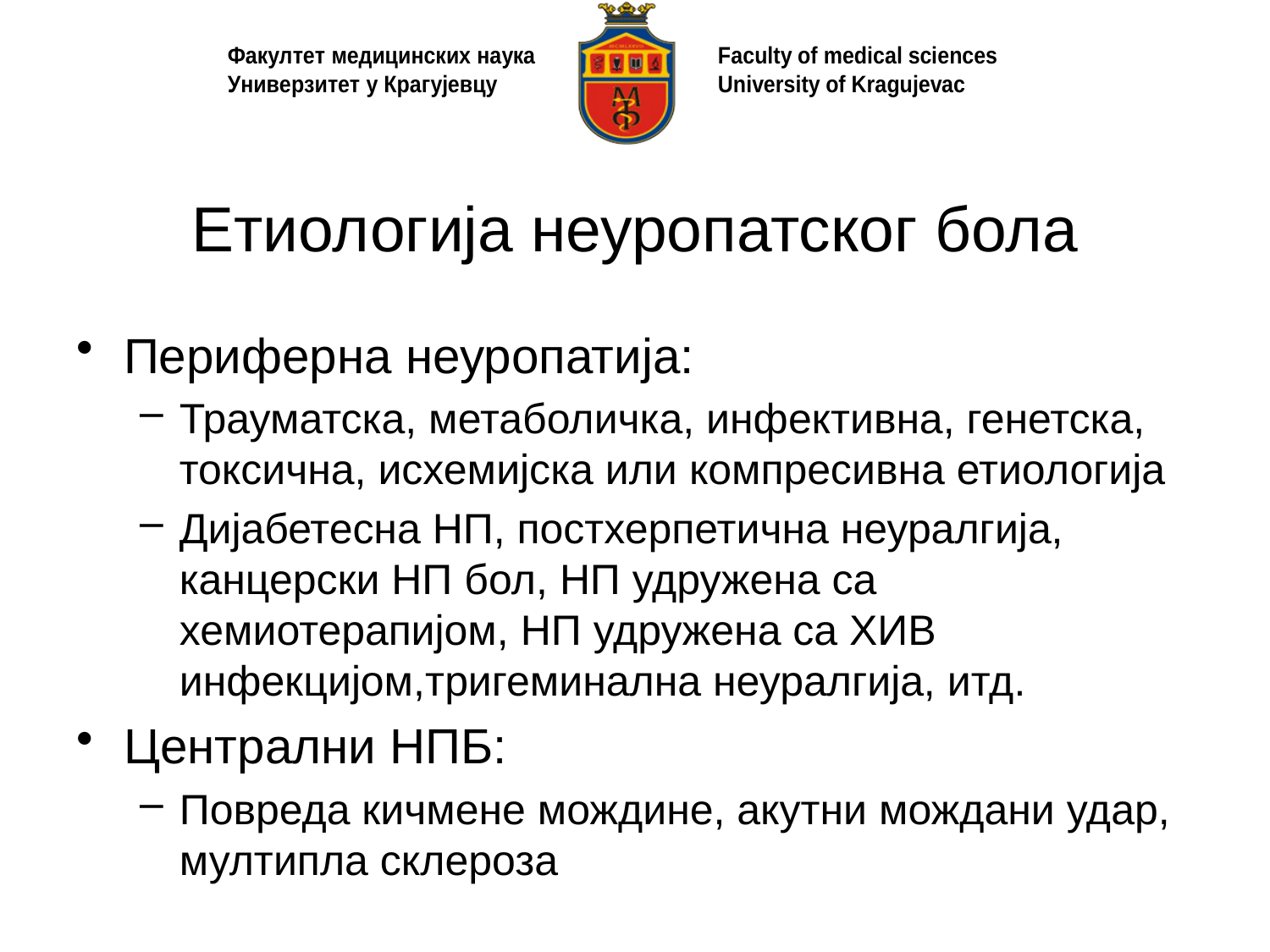

# Етиологија неуропатског бола
Периферна неуропатија:
Трауматска, метаболичка, инфективна, генетска, токсична, исхемијска или компресивна етиологија
Дијабетесна НП, постхерпетична неуралгија, канцерски НП бол, НП удружена са хемиотерапијом, НП удружена са ХИВ инфекцијом,тригеминална неуралгија, итд.
Централни НПБ:
Повреда кичмене мождине, акутни мождани удар, мултипла склероза